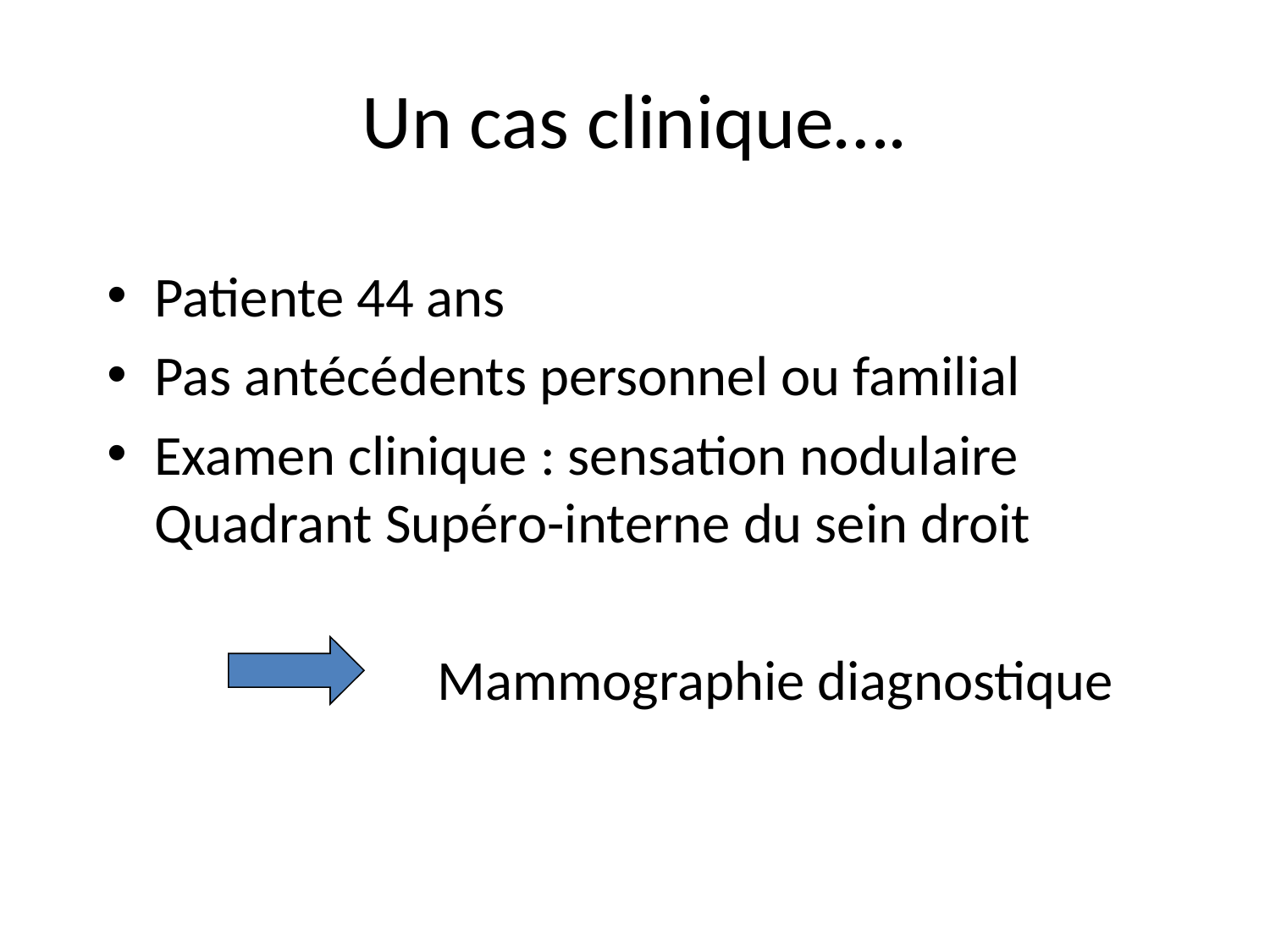

# Un cas clinique….
Patiente 44 ans
Pas antécédents personnel ou familial
Examen clinique : sensation nodulaire Quadrant Supéro-interne du sein droit

                          Mammographie diagnostique